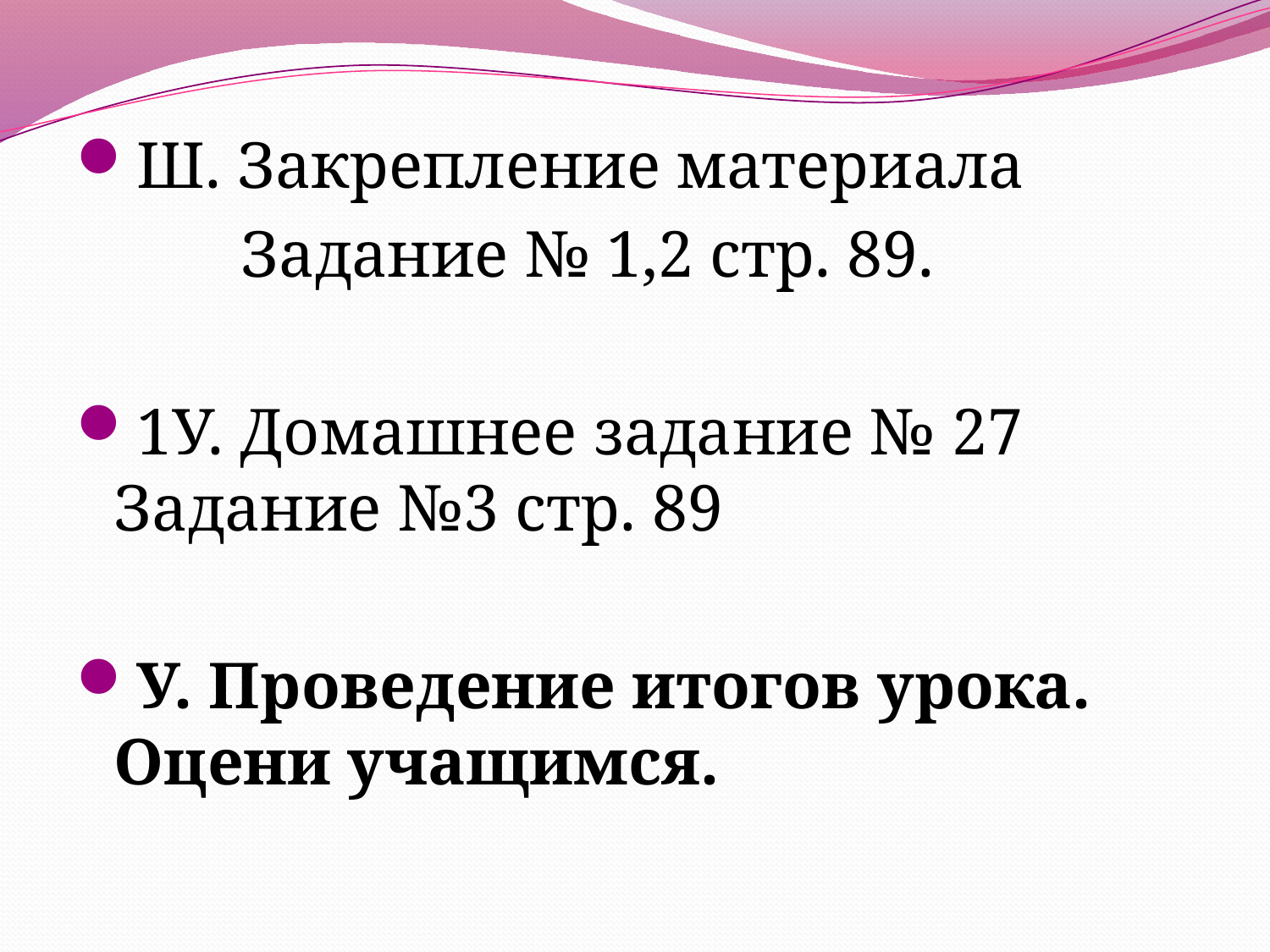

#
Ш. Закрепление материала
		Задание № 1,2 стр. 89.

1У. Домашнее задание № 27 Задание №3 стр. 89

У. Проведение итогов урока. Оцени учащимся.